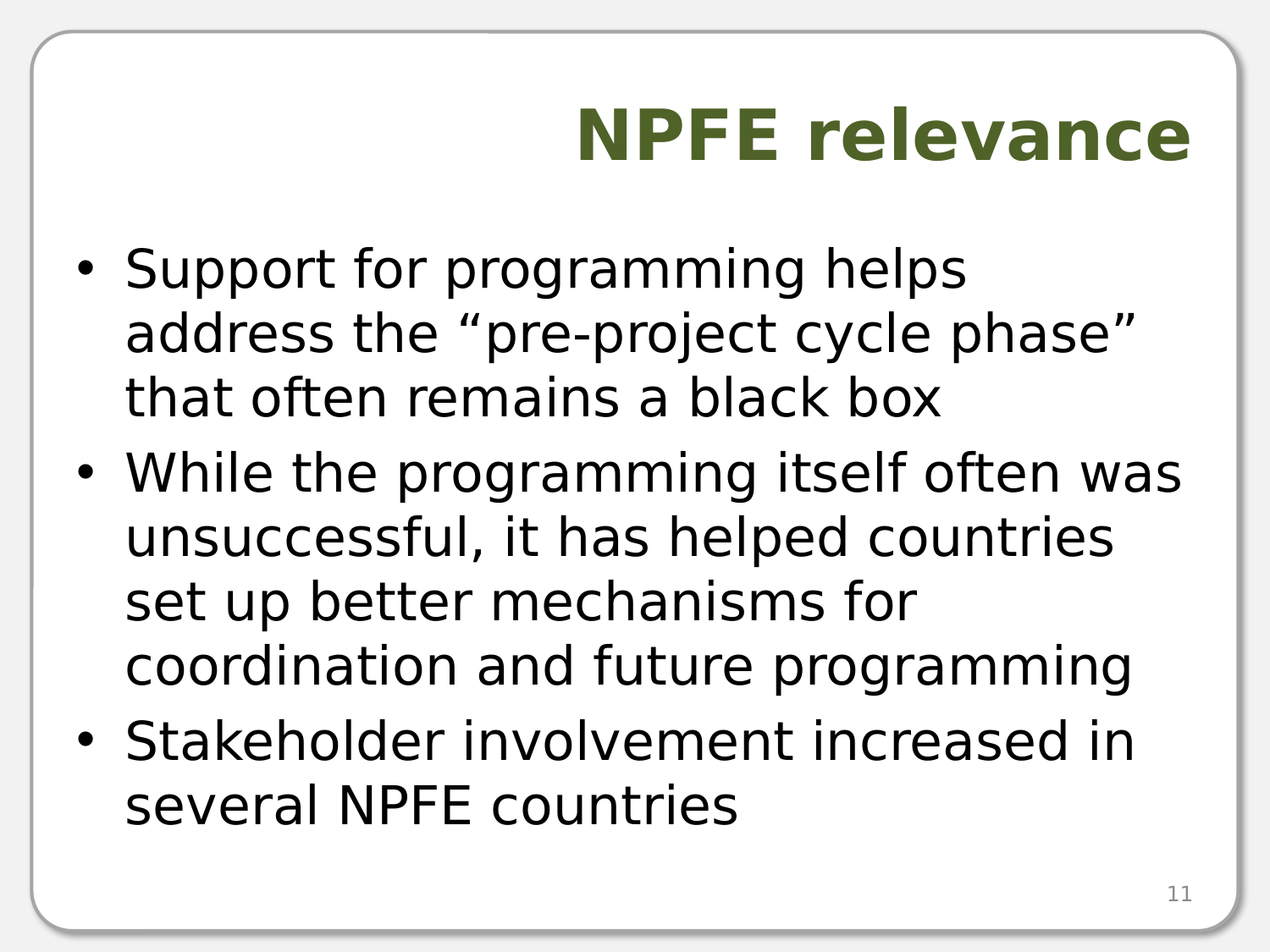

# NPFE relevance
Support for programming helps address the “pre-project cycle phase” that often remains a black box
While the programming itself often was unsuccessful, it has helped countries set up better mechanisms for coordination and future programming
Stakeholder involvement increased in several NPFE countries
11